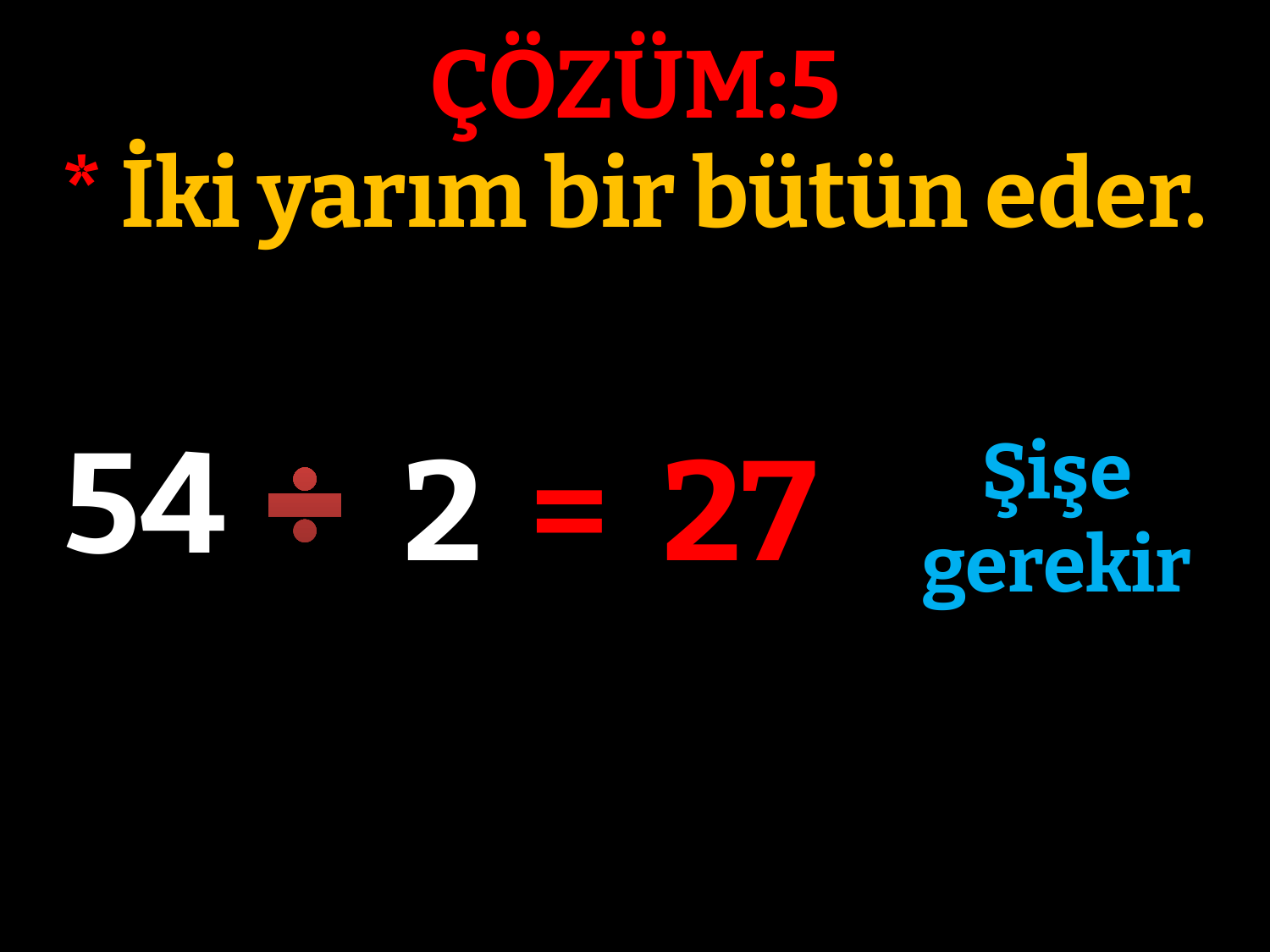

ÇÖZÜM:5
* İki yarım bir bütün eder.
54
27
2
=
Şişe gerekir